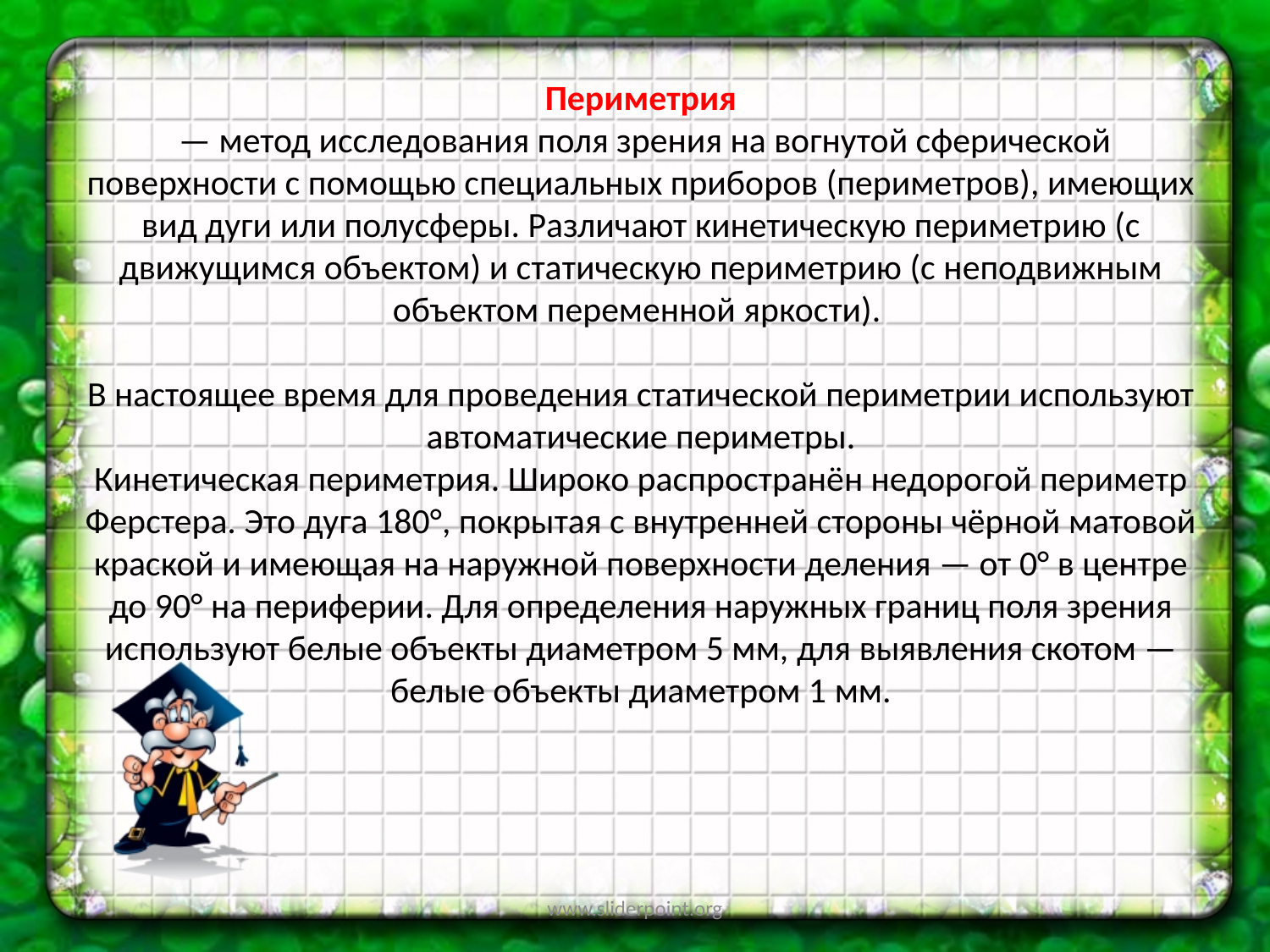

# Периметрия — метод исследования поля зрения на вогнутой сферической поверхности с помощью специальных приборов (периметров), имеющих вид дуги или полусферы. Различают кинетическую периметрию (с движущимся объектом) и статическую периметрию (с неподвижным объектом переменной яркости). В настоящее время для проведения статической периметрии используют автоматические периметры. Кинетическая периметрия. Широко распространён недорогой периметр Ферстера. Это дуга 180°, покрытая с внутренней стороны чёрной матовой краской и имеющая на наружной поверхности деления — от 0° в центре до 90° на периферии. Для определения наружных границ поля зрения используют белые объекты диаметром 5 мм, для выявления скотом — белые объекты диаметром 1 мм.
www.sliderpoint.org